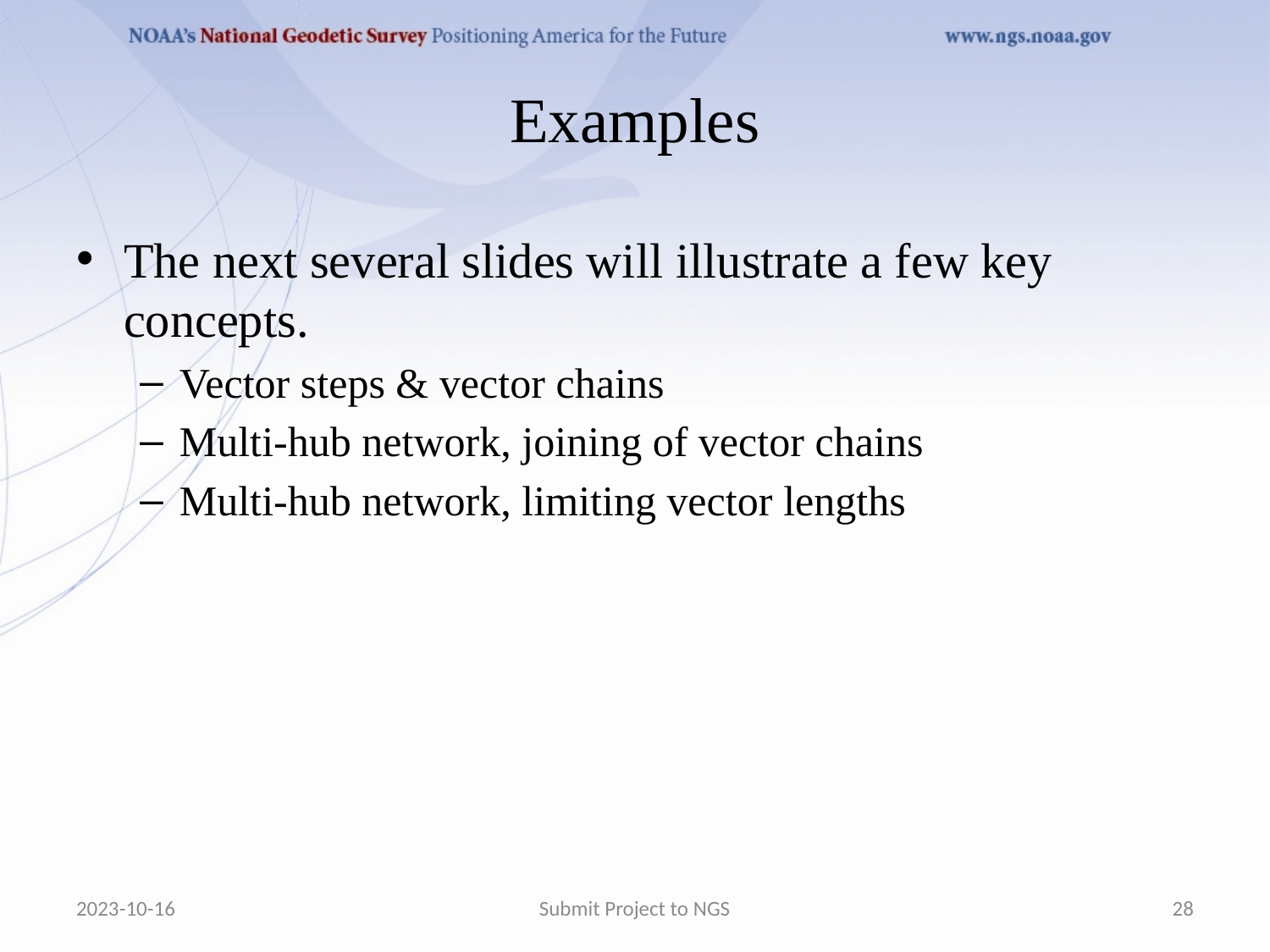

Examples
The next several slides will illustrate a few key concepts.
Vector steps & vector chains
Multi-hub network, joining of vector chains
Multi-hub network, limiting vector lengths
2023-10-16
Submit Project to NGS
28